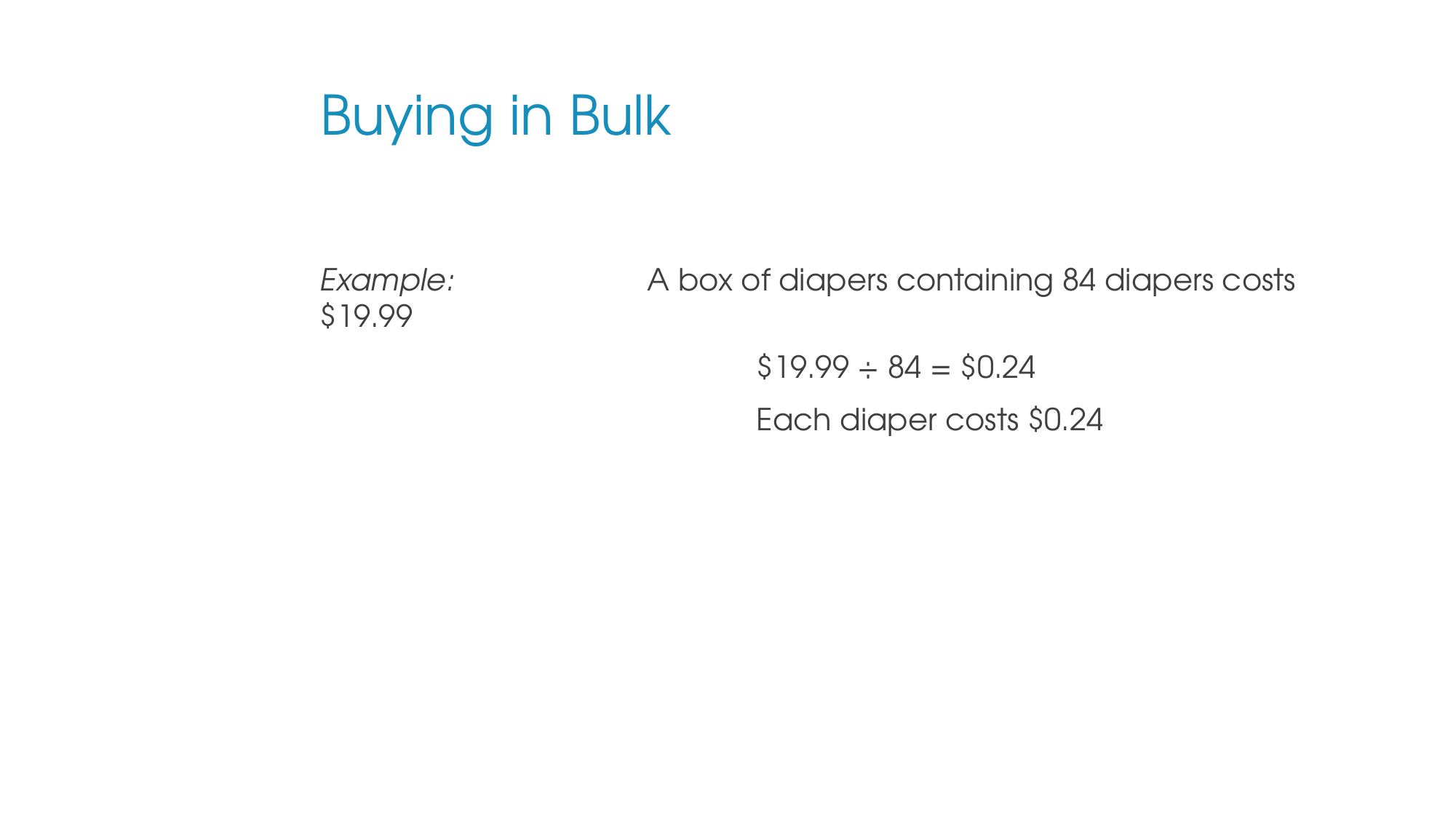

# Buying in Bulk
Example:		A box of diapers containing 84 diapers costs $19.99
				$19.99 ÷ 84 = $0.24
				Each diaper costs $0.24